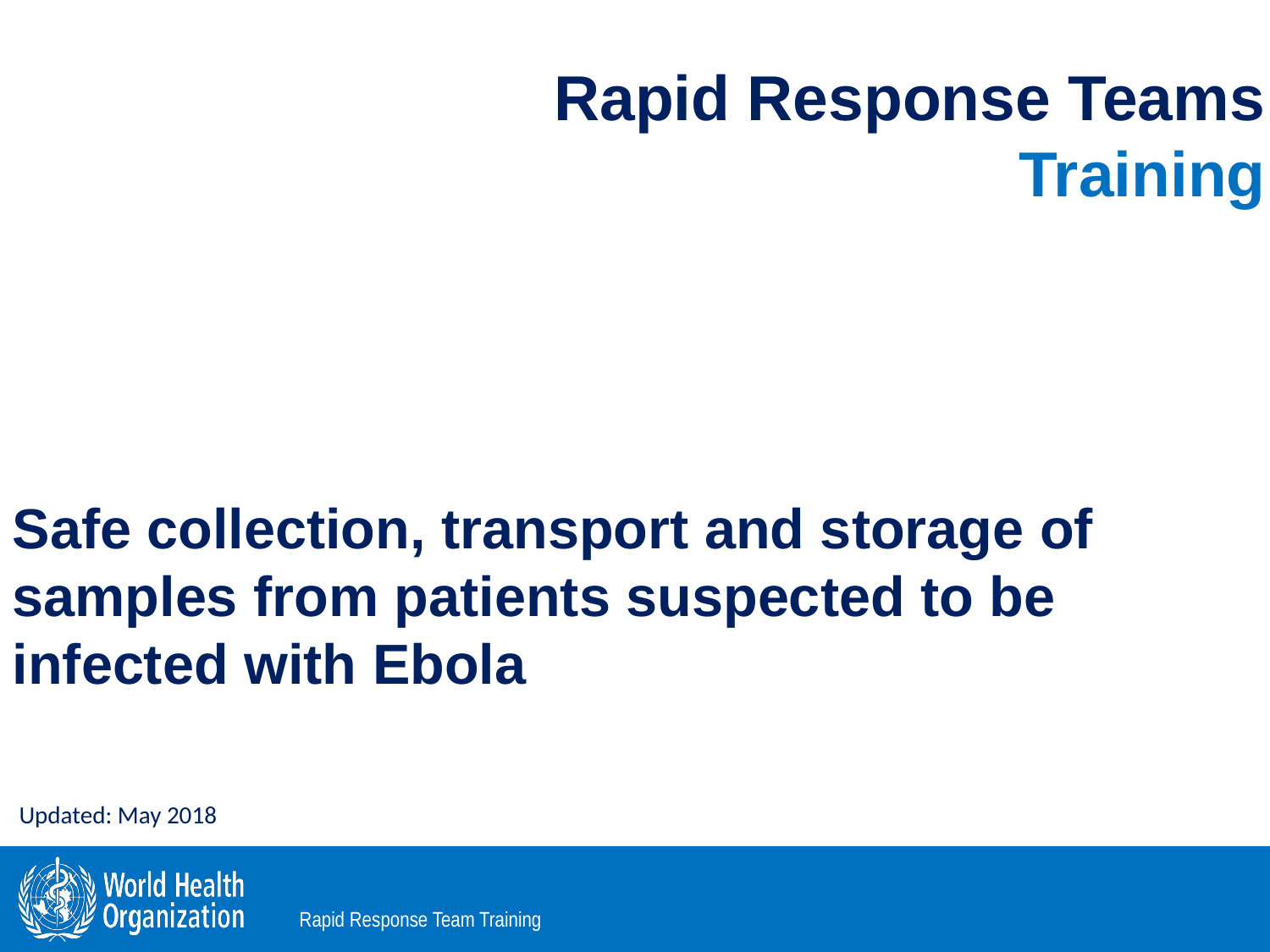

Rapid Response Teams Training
Safe collection, transport and storage of samples from patients suspected to be infected with Ebola
Updated: May 2018